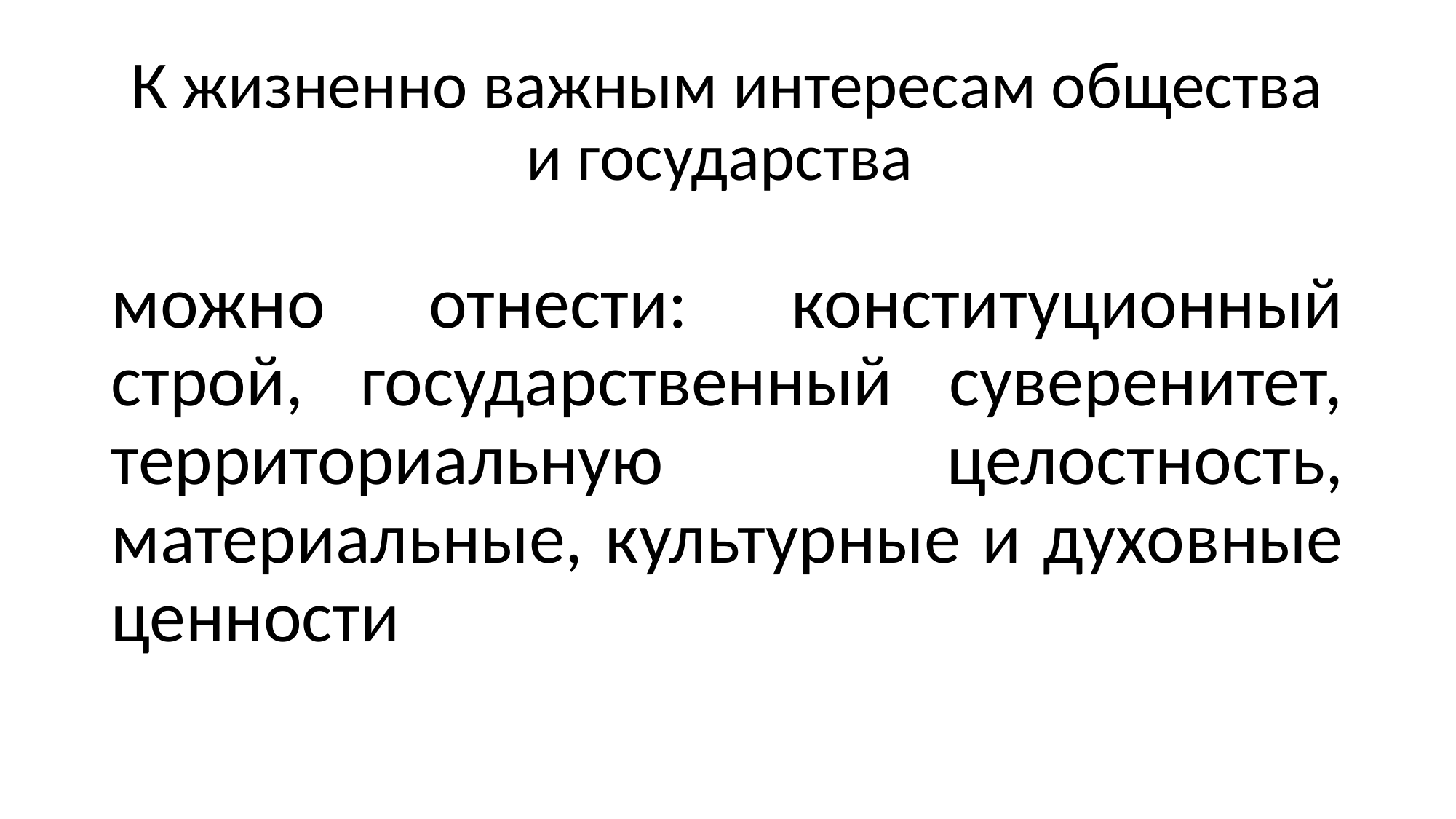

# К жизненно важным интересам общества и государства
можно отнести: конституционный строй, государственный суверенитет, территориальную целостность, материальные, культурные и духовные ценности